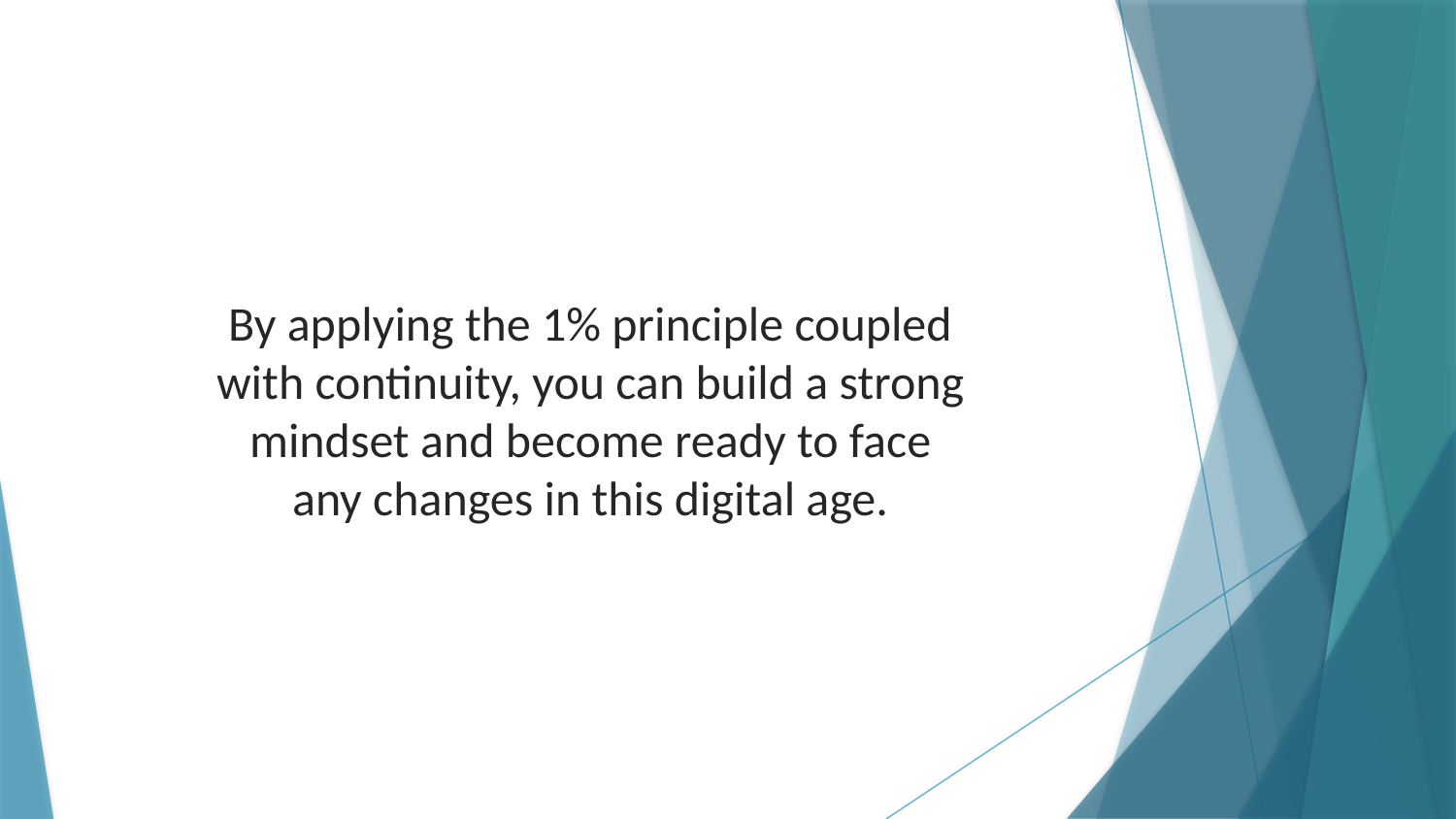

By applying the 1% principle coupled with continuity, you can build a strong mindset and become ready to face any changes in this digital age.